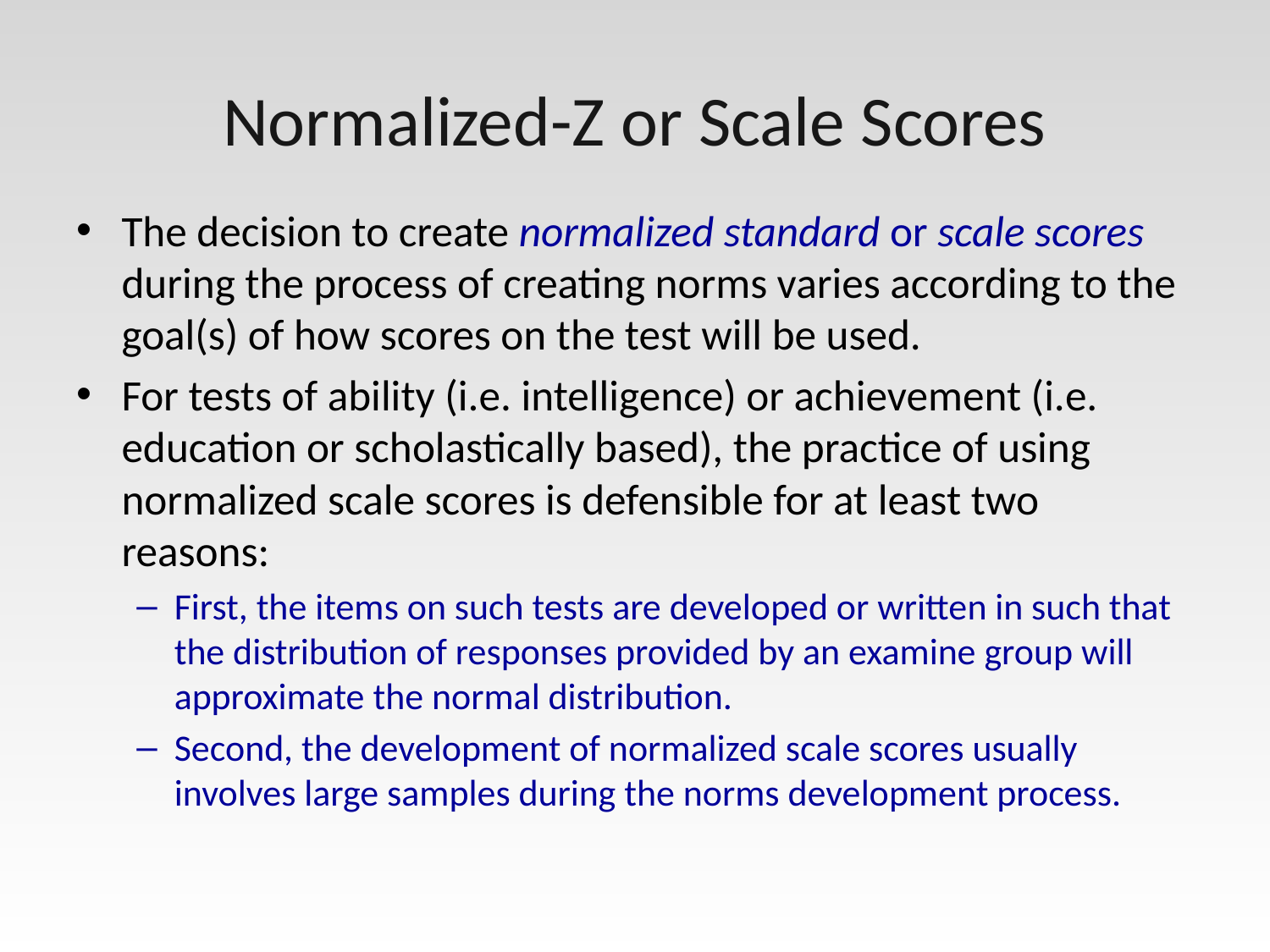

# Normalized-Z or Scale Scores
The decision to create normalized standard or scale scores during the process of creating norms varies according to the goal(s) of how scores on the test will be used.
For tests of ability (i.e. intelligence) or achievement (i.e. education or scholastically based), the practice of using normalized scale scores is defensible for at least two reasons:
First, the items on such tests are developed or written in such that the distribution of responses provided by an examine group will approximate the normal distribution.
Second, the development of normalized scale scores usually involves large samples during the norms development process.